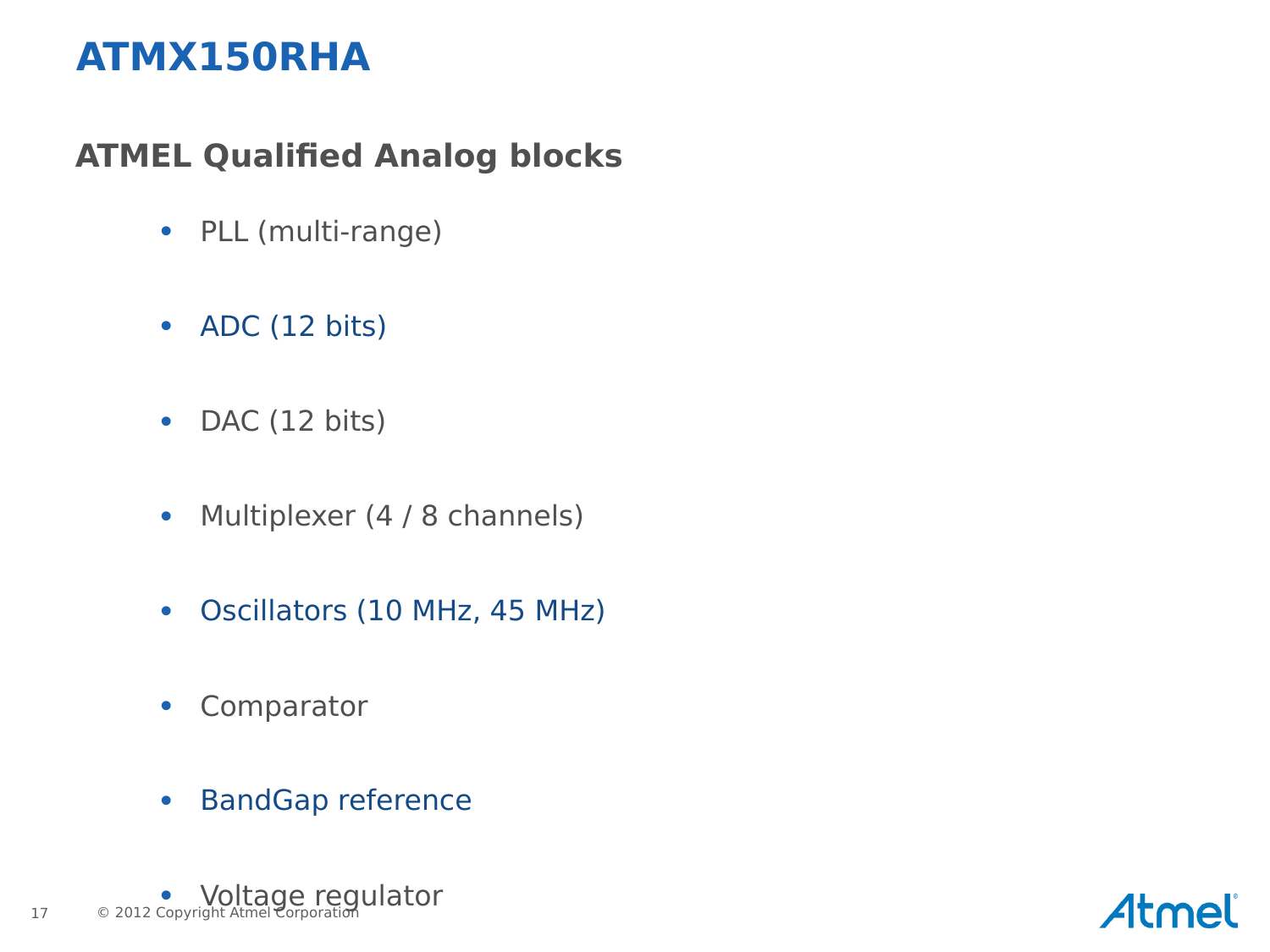

ATMX150RHA
ATMEL Qualified Analog blocks

PLL (multi-range)

ADC (12 bits)

DAC (12 bits)

Multiplexer (4 / 8 channels)

Oscillators (10 MHz, 45 MHz)

Comparator

BandGap reference

Voltage regulator

Temperature sensor